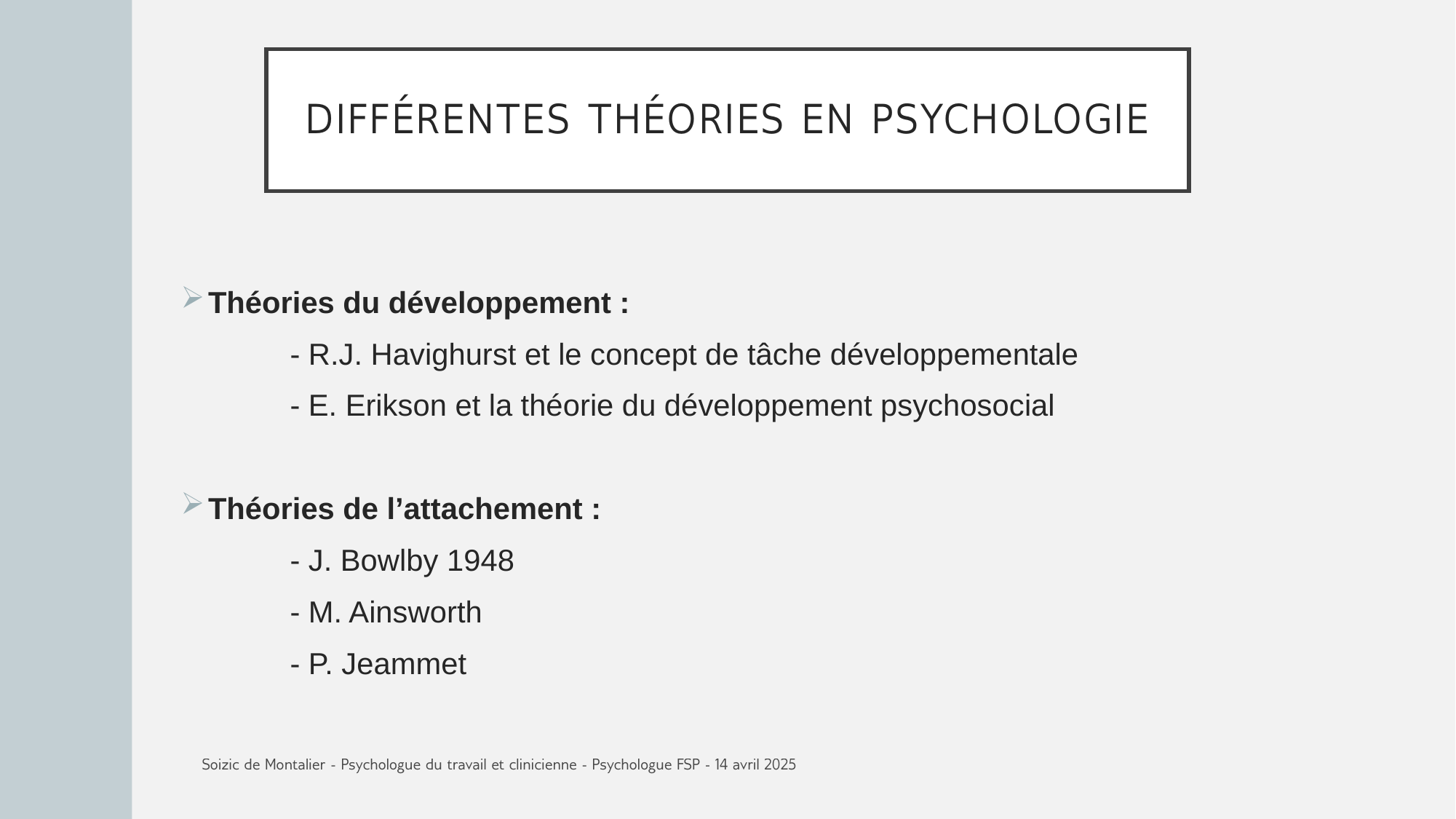

# Différentes théories en psychologie

Théories du développement :
	- R.J. Havighurst et le concept de tâche développementale
	- E. Erikson et la théorie du développement psychosocial

Théories de l’attachement :
	- J. Bowlby 1948
	- M. Ainsworth
	- P. Jeammet
Soizic de Montalier - Psychologue du travail et clinicienne - Psychologue FSP - 14 avril 2025